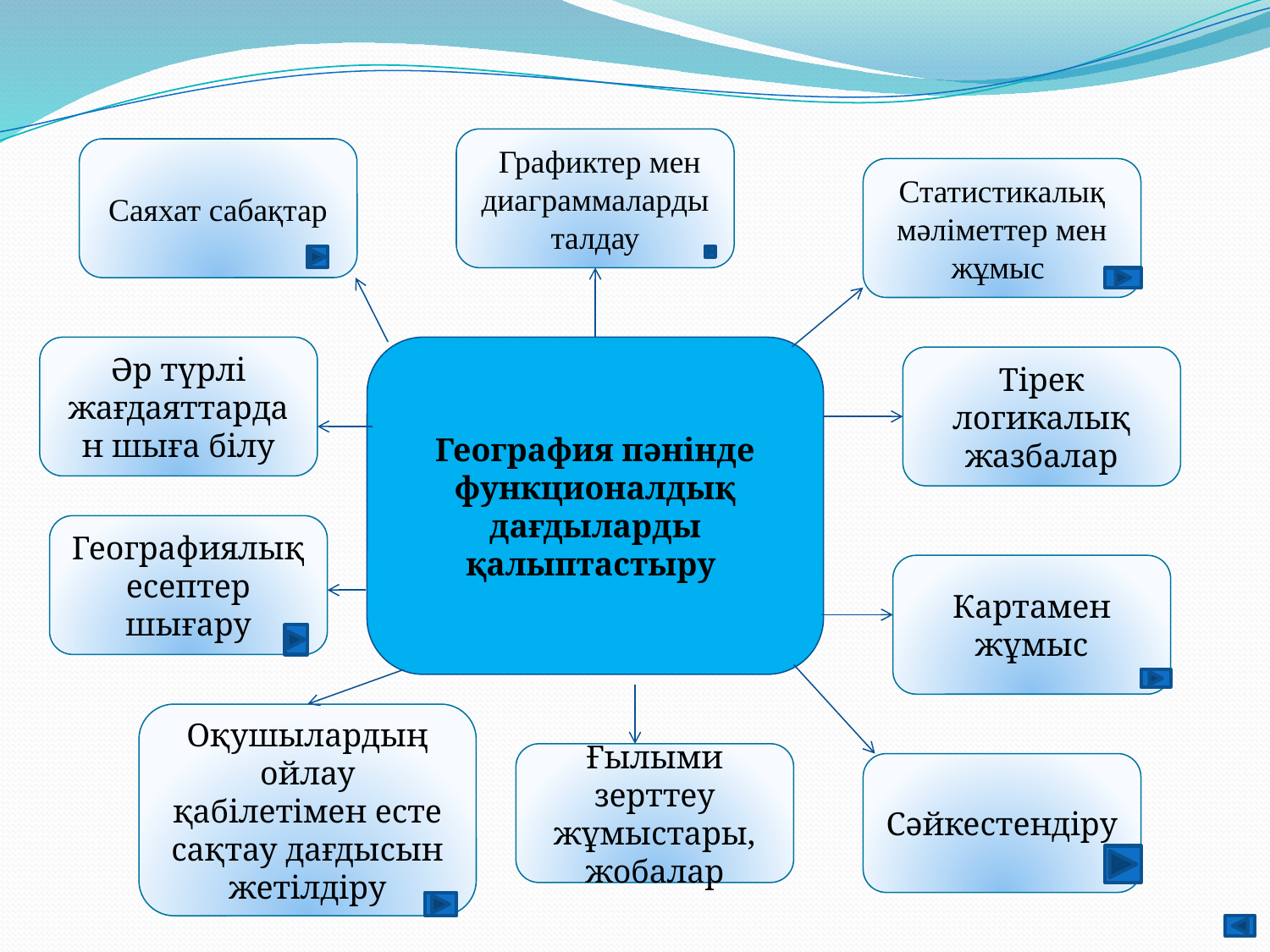

Графиктер мен диаграммаларды талдау
Саяхат сабақтар
Статистикалық мәліметтер мен жұмыс

Әр түрлі жағдаяттардан шыға білу
География пәнінде функционалдық дағдыларды қалыптастыру
Тірек логикалық жазбалар
Географиялық есептер шығару
Картамен жұмыс

Оқушылардың ойлау қабілетімен есте сақтау дағдысын жетілдіру
Ғылыми зерттеу жұмыстары, жобалар
Сәйкестендіру